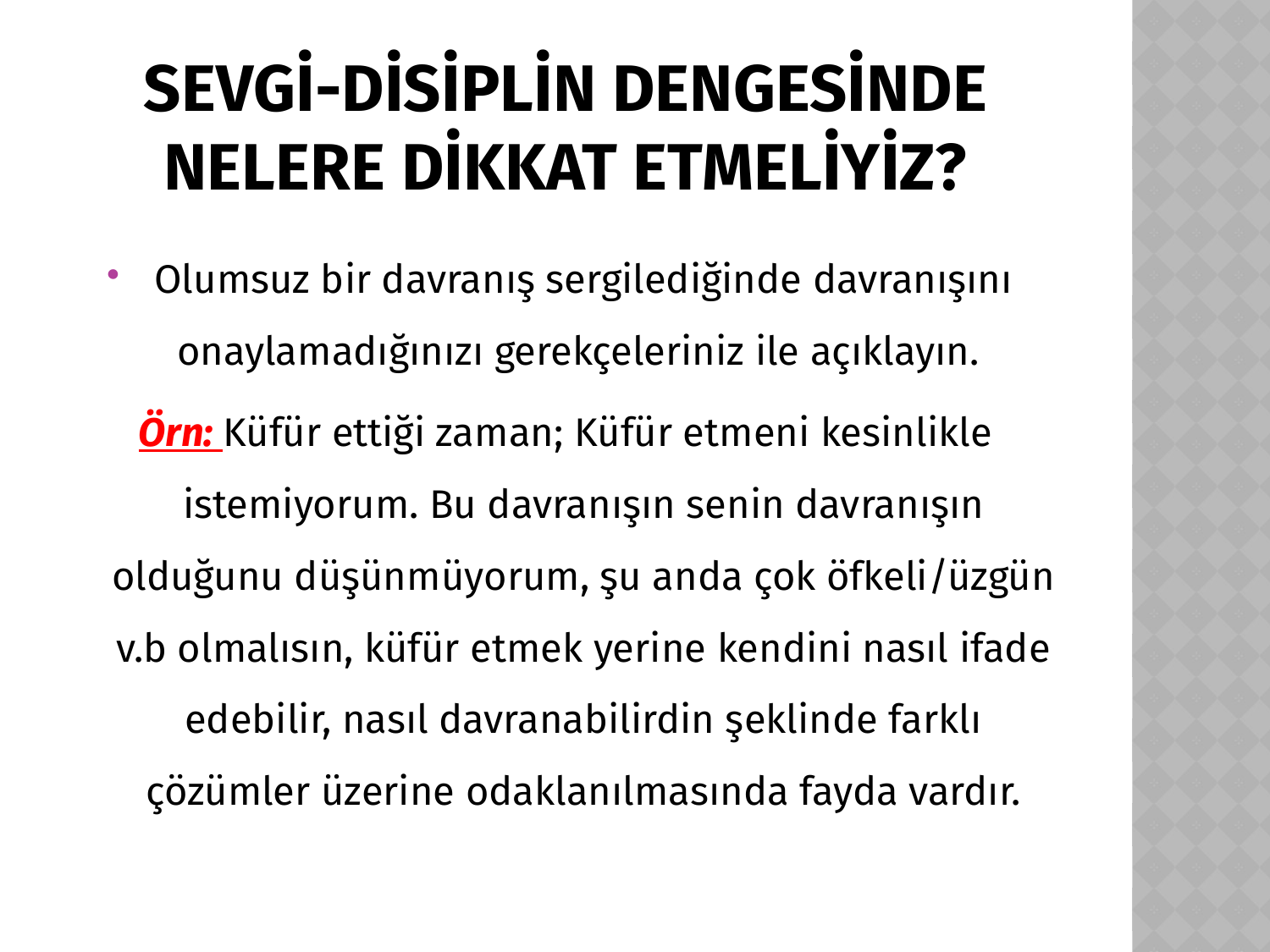

# SEVGİ-DİSİPLİN DENGESİNDE NELERE DİKKAT ETMELİYİZ?
Olumsuz bir davranış sergilediğinde davranışını onaylamadığınızı gerekçeleriniz ile açıklayın.
Örn: Küfür ettiği zaman; Küfür etmeni kesinlikle istemiyorum. Bu davranışın senin davranışın olduğunu düşünmüyorum, şu anda çok öfkeli/üzgün v.b olmalısın, küfür etmek yerine kendini nasıl ifade edebilir, nasıl davranabilirdin şeklinde farklı çözümler üzerine odaklanılmasında fayda vardır.